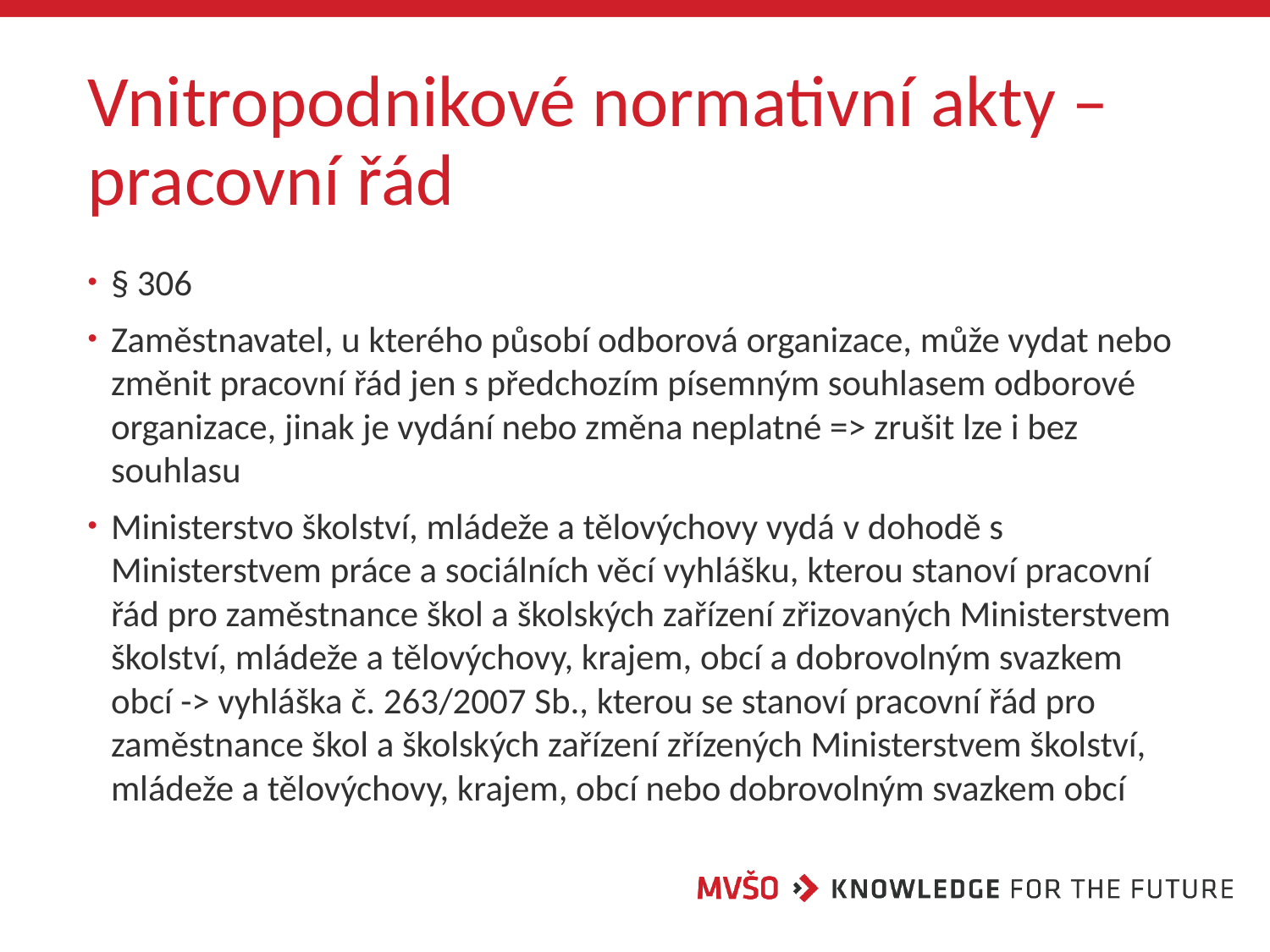

# Vnitropodnikové normativní akty – pracovní řád
§ 306
Zaměstnavatel, u kterého působí odborová organizace, může vydat nebo změnit pracovní řád jen s předchozím písemným souhlasem odborové organizace, jinak je vydání nebo změna neplatné => zrušit lze i bez souhlasu
Ministerstvo školství, mládeže a tělovýchovy vydá v dohodě s Ministerstvem práce a sociálních věcí vyhlášku, kterou stanoví pracovní řád pro zaměstnance škol a školských zařízení zřizovaných Ministerstvem školství, mládeže a tělovýchovy, krajem, obcí a dobrovolným svazkem obcí -> vyhláška č. 263/2007 Sb., kterou se stanoví pracovní řád pro zaměstnance škol a školských zařízení zřízených Ministerstvem školství, mládeže a tělovýchovy, krajem, obcí nebo dobrovolným svazkem obcí